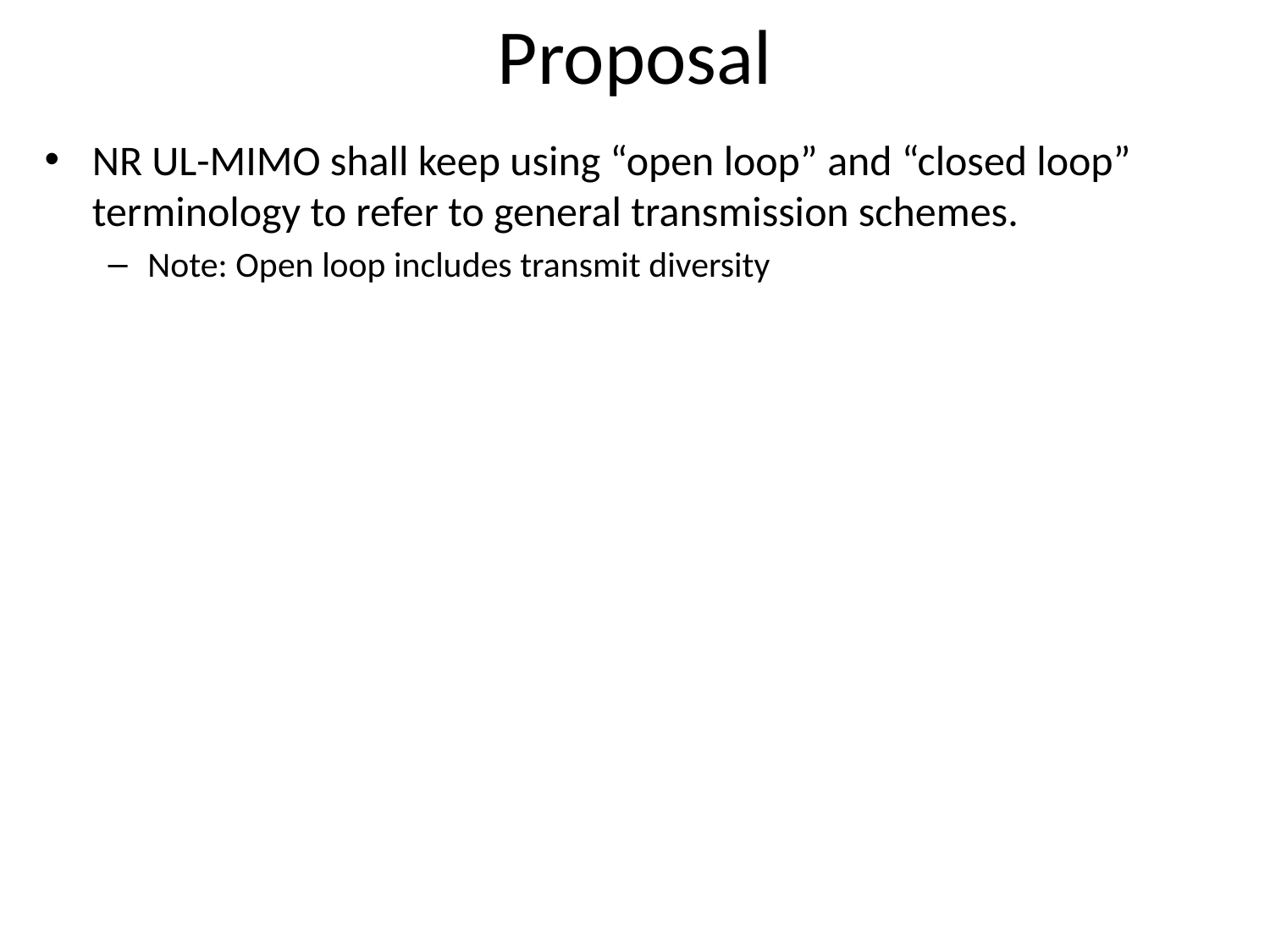

# Proposal
NR UL-MIMO shall keep using “open loop” and “closed loop” terminology to refer to general transmission schemes.
Note: Open loop includes transmit diversity